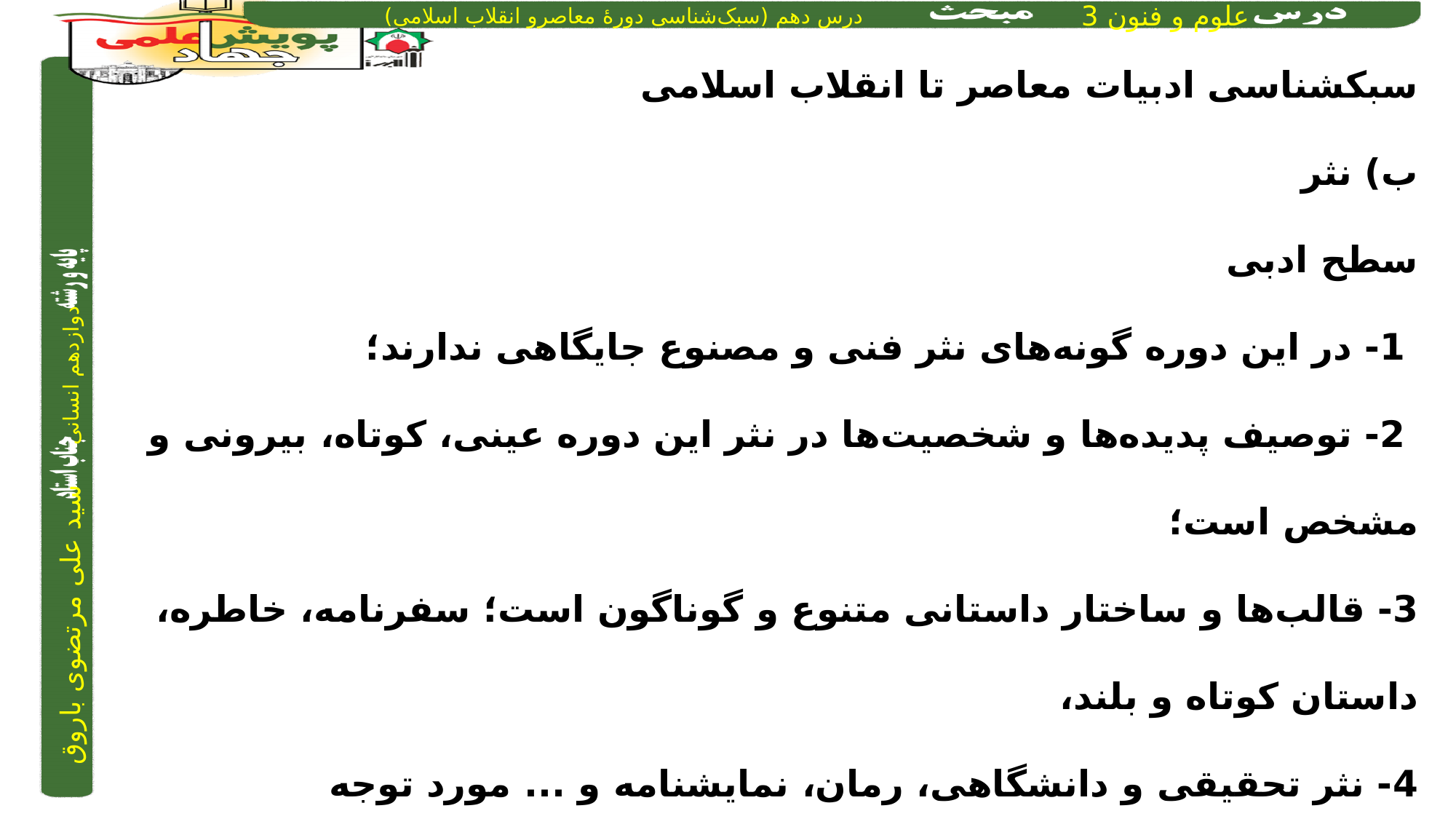

سبکشناسی ادبیات معاصر تا انقلاب اسلامی
ب) نثر
سطح ادبی
 1- در این دوره گونه‌های نثر فنی و مصنوع جایگاهی ندارند؛
 2- توصیف پدیده‌ها و شخصیت‌ها در نثر این دوره عینی، کوتاه، بیرونی و مشخص است؛
3- قالب‌ها و ساختار داستانی متنوع و گوناگون است؛ سفرنامه، خاطره، داستان کوتاه و بلند،
4- نثر تحقیقی و دانشگاهی، رمان، نمایشنامه و ... مورد توجه نویسندگان معاصر قرار گرفته‌است؛
5-  در نثر این دوره سبک‌های متفاوتی در داستان‌نویسی وجود دارد؛ برای نمونه بر اساس نام نویسنده: سبک جمال‌زاده، سبک آل احمد، سبک هدایت و سبک دولت‌آبادی.